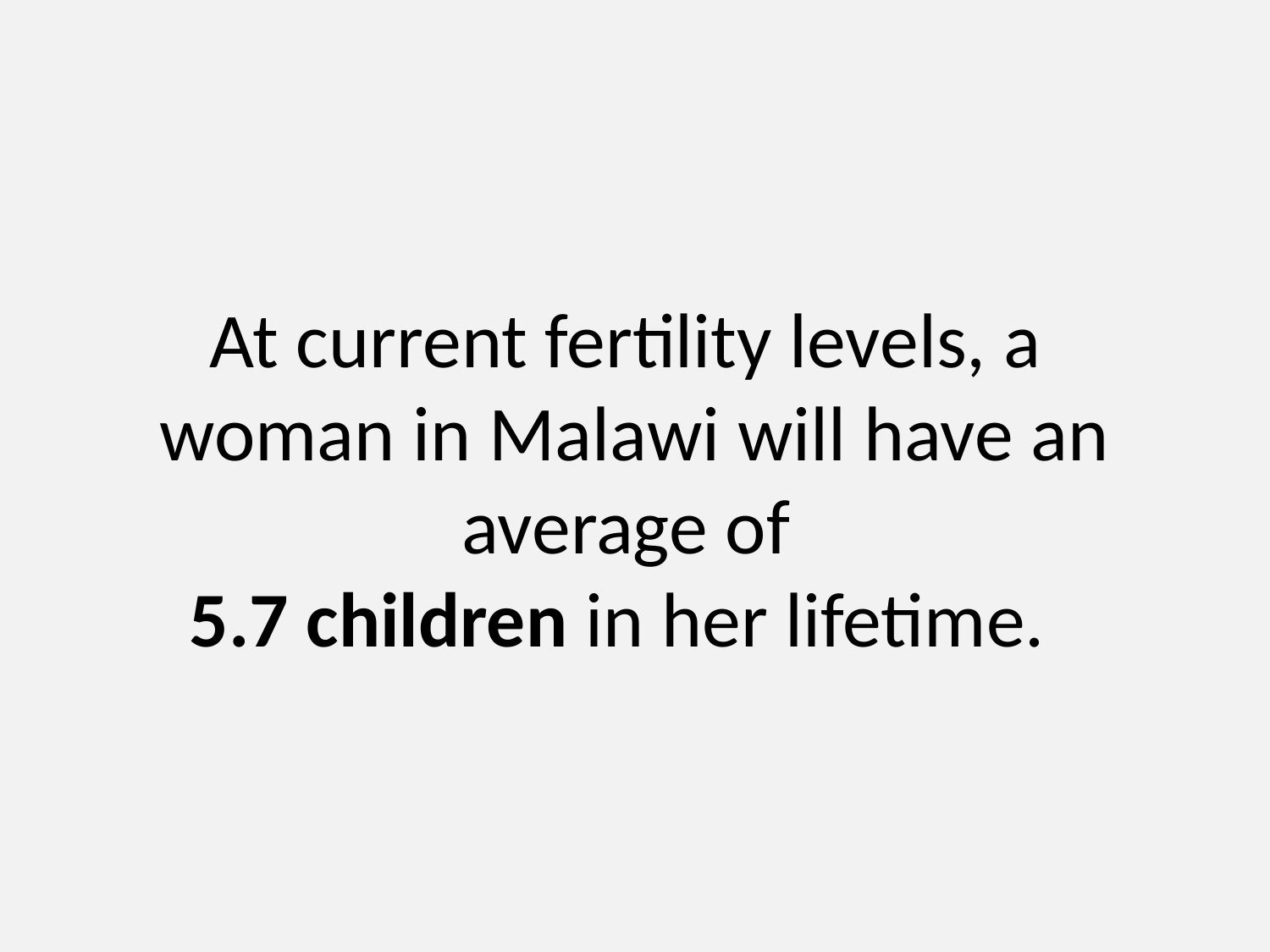

At current fertility levels, a  woman in Malawi will have an average of
5.7 children in her lifetime.